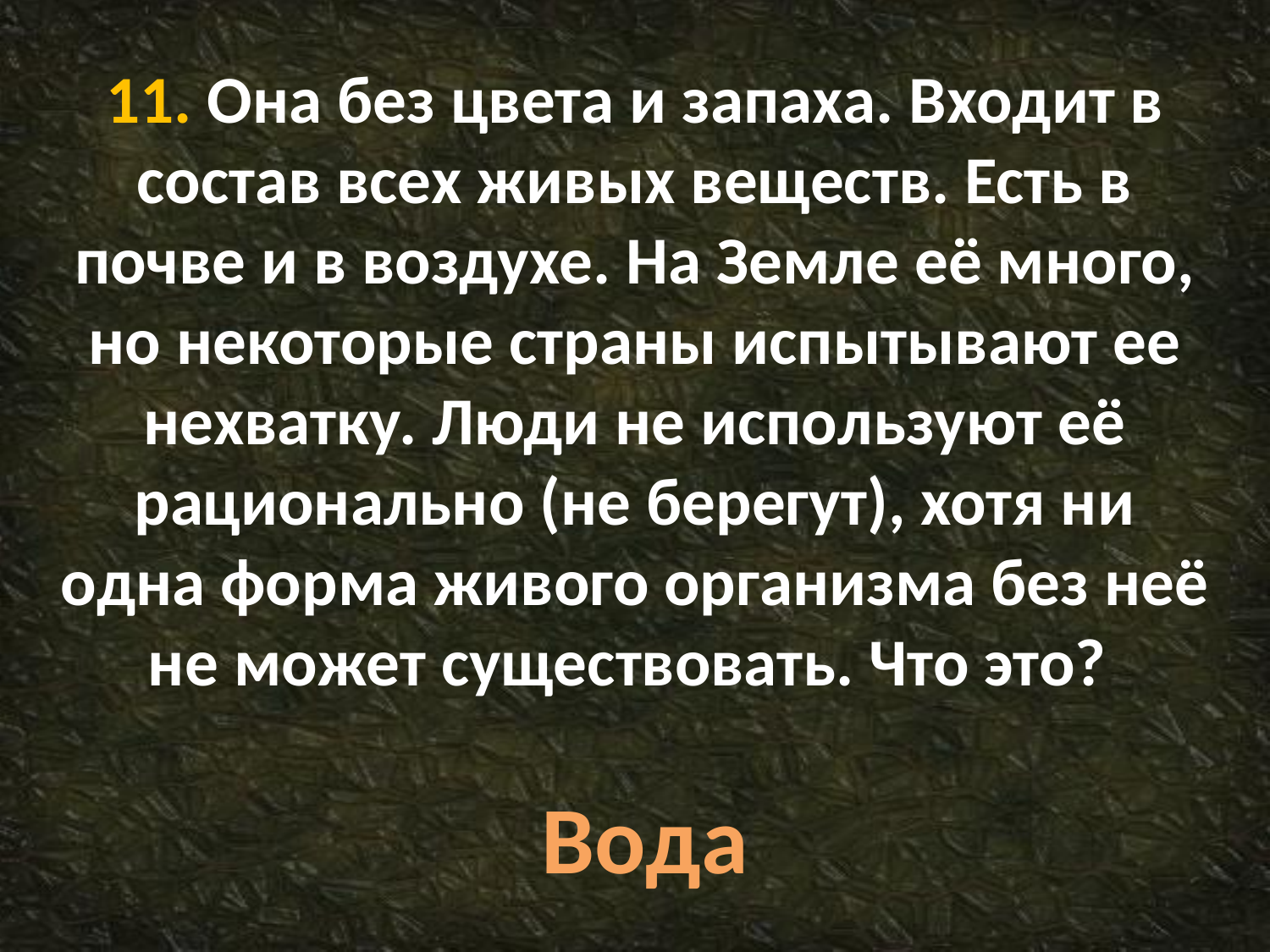

# 11. Она без цвета и запаха. Входит в состав всех живых веществ. Есть в почве и в воздухе. На Земле её много, но некоторые страны испытывают ее нехватку. Люди не используют её рационально (не берегут), хотя ни одна форма живого организма без неё не может существовать. Что это?
Вода